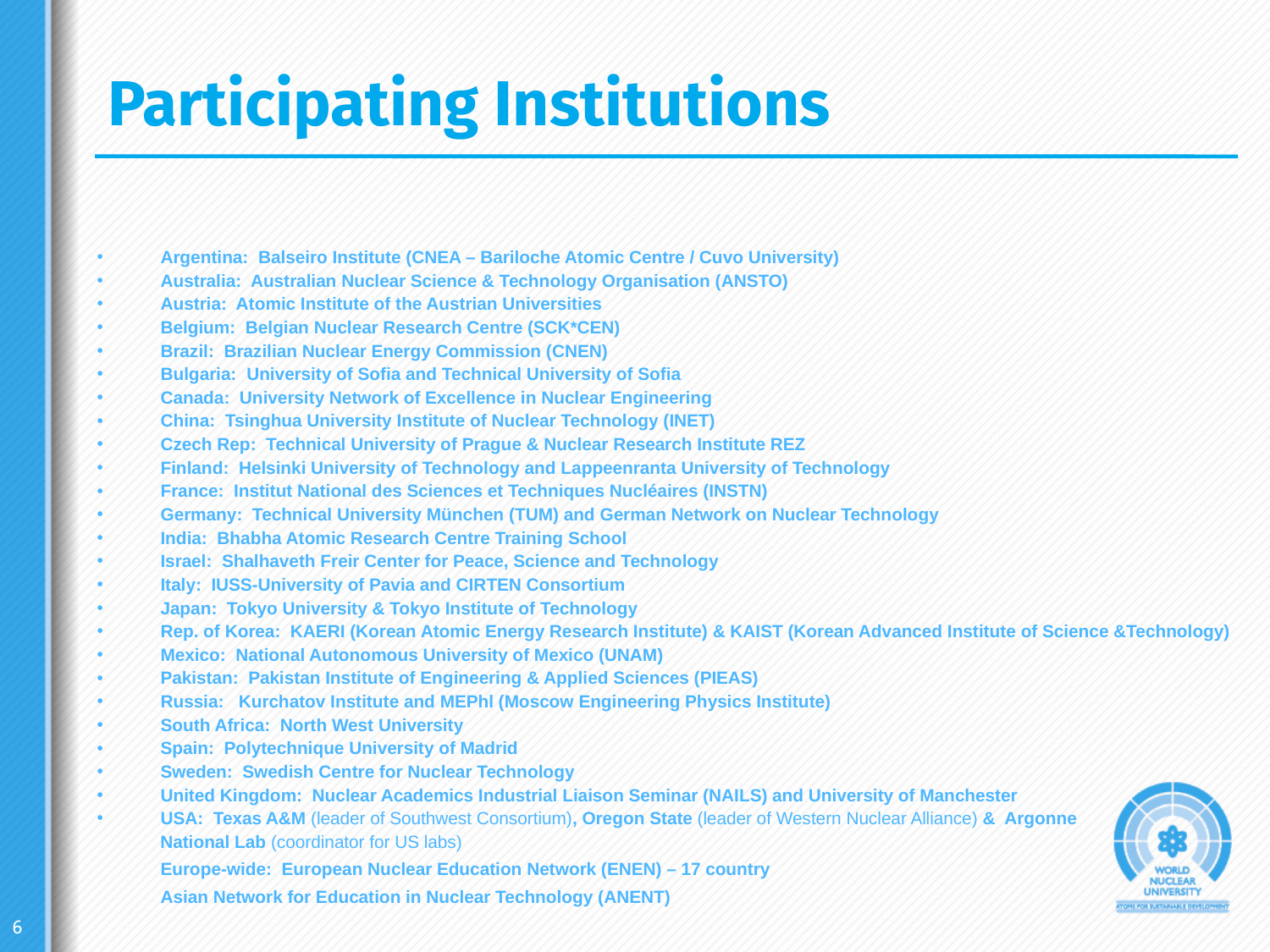

Argentina:  Balseiro Institute (CNEA – Bariloche Atomic Centre / Cuvo University)‏
Australia:  Australian Nuclear Science & Technology Organisation (ANSTO)‏
Austria:  Atomic Institute of the Austrian Universities
Belgium:  Belgian Nuclear Research Centre (SCK*CEN)‏
Brazil:  Brazilian Nuclear Energy Commission (CNEN)‏
Bulgaria:  University of Sofia and Technical University of Sofia
Canada:  University Network of Excellence in Nuclear Engineering
China:  Tsinghua University Institute of Nuclear Technology (INET)‏
Czech Rep:  Technical University of Prague & Nuclear Research Institute REZ
Finland:  Helsinki University of Technology and Lappeenranta University of Technology
France:  Institut National des Sciences et Techniques Nucléaires (INSTN)‏
Germany:  Technical University München (TUM) and German Network on Nuclear Technology
India:  Bhabha Atomic Research Centre Training School
Israel:  Shalhaveth Freir Center for Peace, Science and Technology
Italy:  IUSS-University of Pavia and CIRTEN Consortium
Japan:  Tokyo University & Tokyo Institute of Technology
Rep. of Korea:  KAERI (Korean Atomic Energy Research Institute) & KAIST (Korean Advanced Institute of Science &Technology)‏
Mexico:  National Autonomous University of Mexico (UNAM)‏
Pakistan:  Pakistan Institute of Engineering & Applied Sciences (PIEAS)‏
Russia:   Kurchatov Institute and MEPhl (Moscow Engineering Physics Institute)
South Africa:  North West University
Spain:  Polytechnique University of Madrid
Sweden:  Swedish Centre for Nuclear Technology
United Kingdom:  Nuclear Academics Industrial Liaison Seminar (NAILS) and University of Manchester
USA:  Texas A&M (leader of Southwest Consortium), Oregon State (leader of Western Nuclear Alliance) &  Argonne
             National Lab (coordinator for US labs)
	Europe-wide:  European Nuclear Education Network (ENEN) – 17 country
	Asian Network for Education in Nuclear Technology (ANENT)
Participating Institutions
6